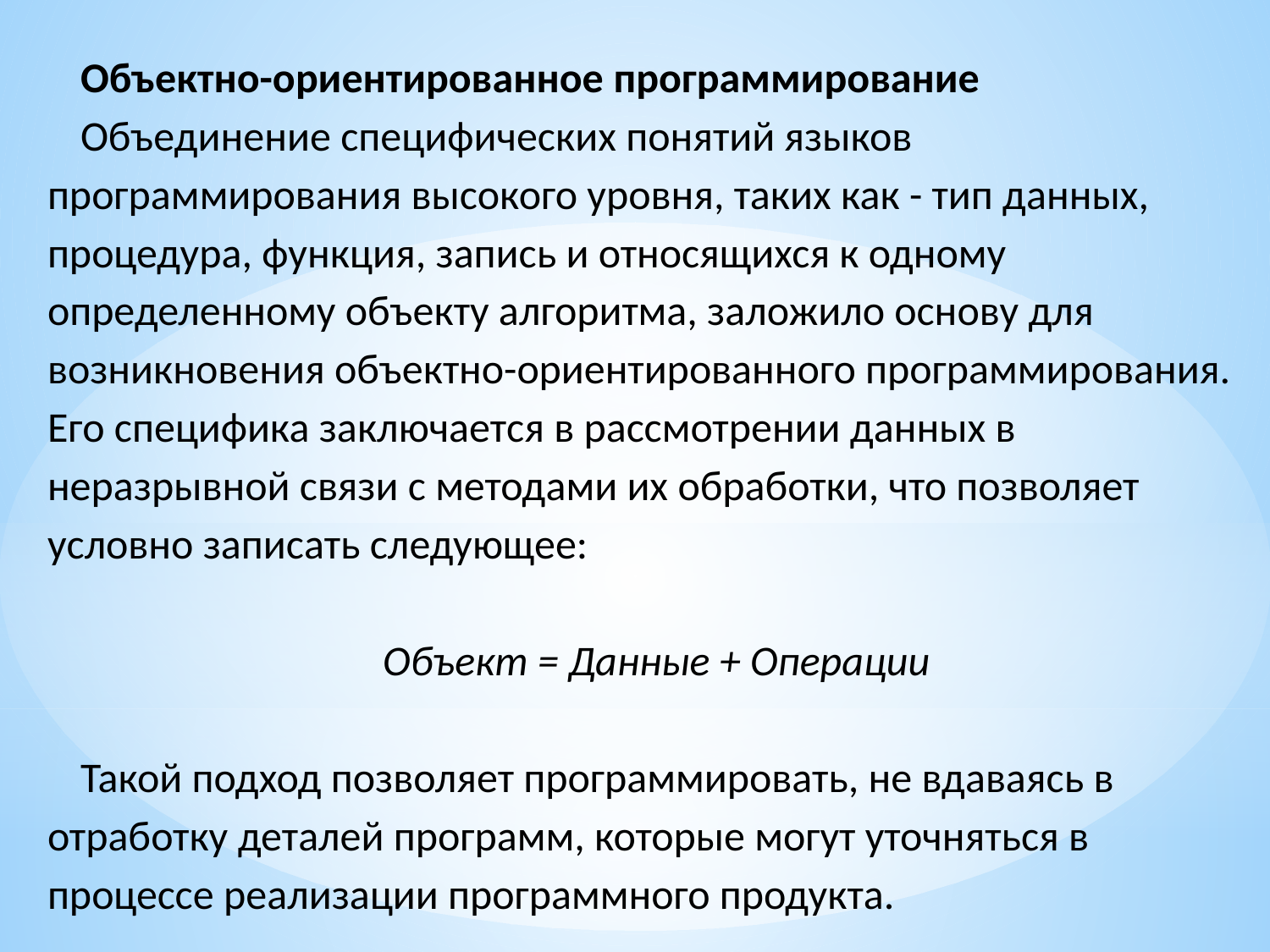

Объектно-ориентированное программирование
Объединение специфических понятий языков программирования высокого уровня, таких как - тип данных, процедура, функция, запись и относящихся к одному определенному объекту алгоритма, заложило основу для возникновения объектно-ориентированного программирования. Его специфика заключается в рассмотрении данных в неразрывной связи с методами их обработки, что позволяет условно записать следующее:
Объект = Данные + Операции

Такой подход позволяет программировать, не вдаваясь в отработку деталей программ, которые могут уточняться в процессе реализации программного продукта.